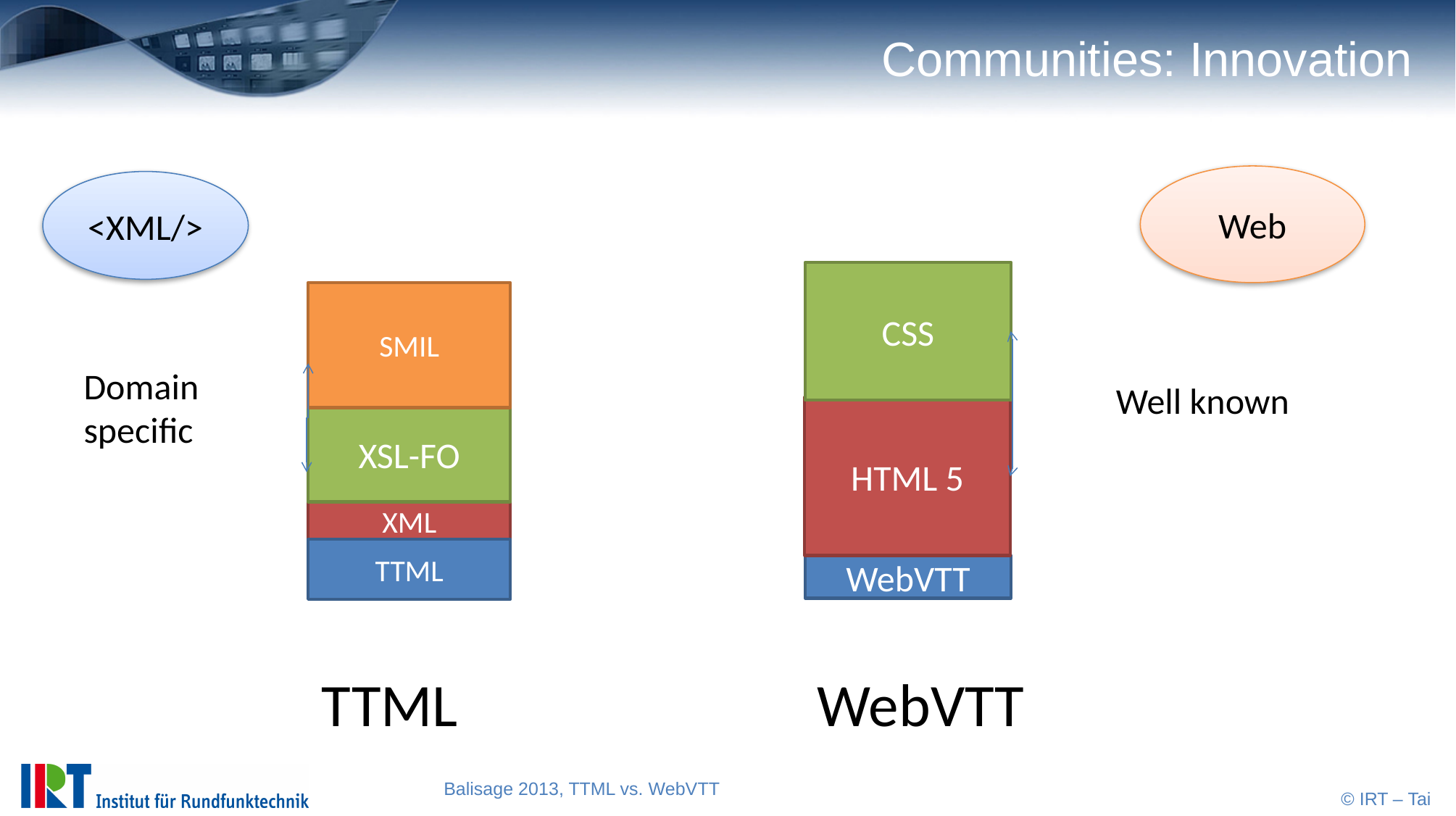

# Communities: Innovation
Web
<XML/>
CSS
SMIL
Domain
specific
Well known
HTML 5
XSL-FO
XML
TTML
WebVTT
TTML
WebVTT